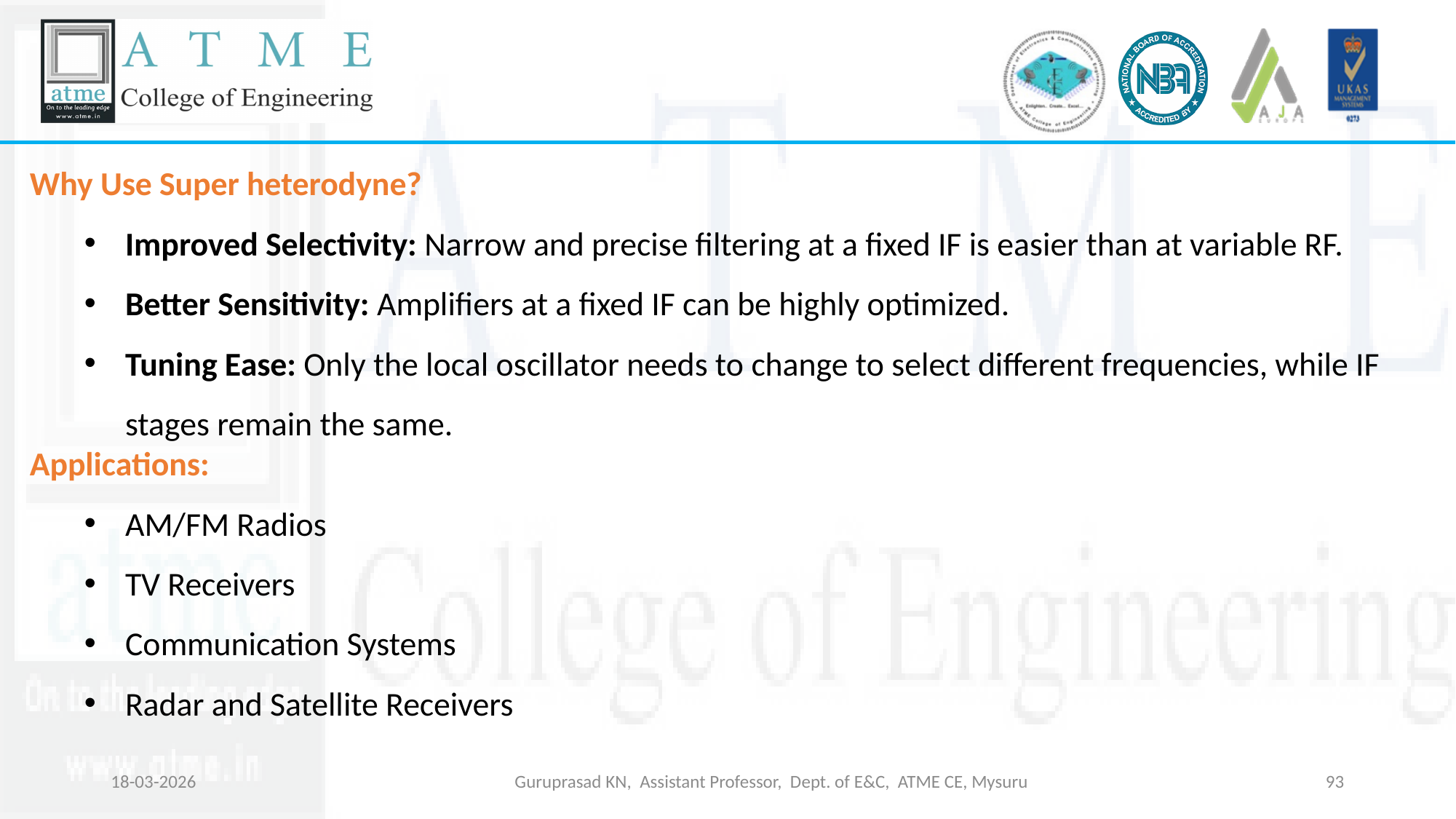

Why Use Super heterodyne?
Improved Selectivity: Narrow and precise filtering at a fixed IF is easier than at variable RF.
Better Sensitivity: Amplifiers at a fixed IF can be highly optimized.
Tuning Ease: Only the local oscillator needs to change to select different frequencies, while IF stages remain the same.
Applications:
AM/FM Radios
TV Receivers
Communication Systems
Radar and Satellite Receivers
18-03-2026
Guruprasad KN,  Assistant Professor,  Dept. of E&C,  ATME CE, Mysuru
93